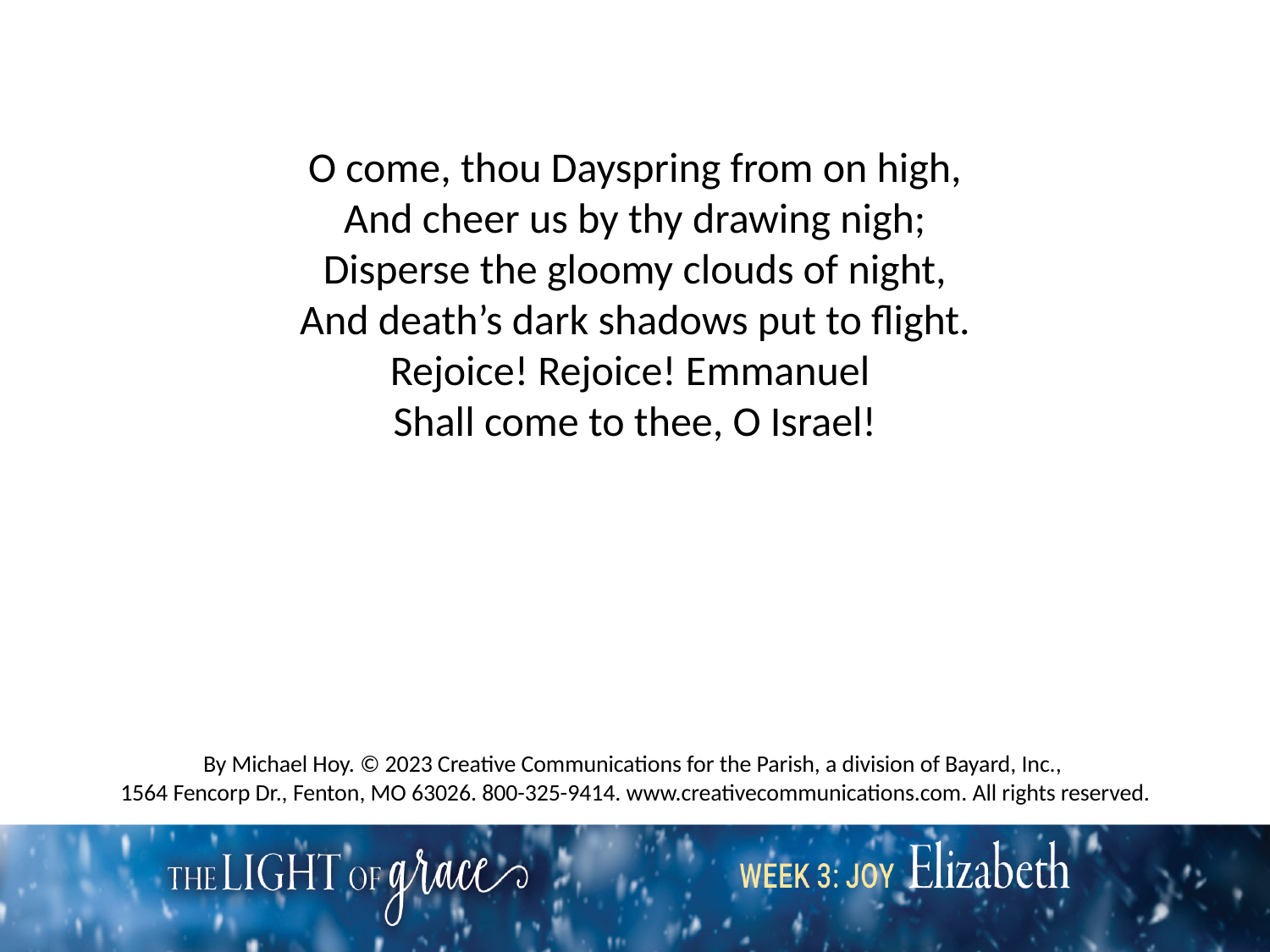

O come, thou Dayspring from on high,
And cheer us by thy drawing nigh;
Disperse the gloomy clouds of night,
And death’s dark shadows put to flight.
Rejoice! Rejoice! Emmanuel
Shall come to thee, O Israel!

By Michael Hoy. © 2023 Creative Communications for the Parish, a division of Bayard, Inc.,
1564 Fencorp Dr., Fenton, MO 63026. 800-325-9414. www.creativecommunications.com. All rights reserved.